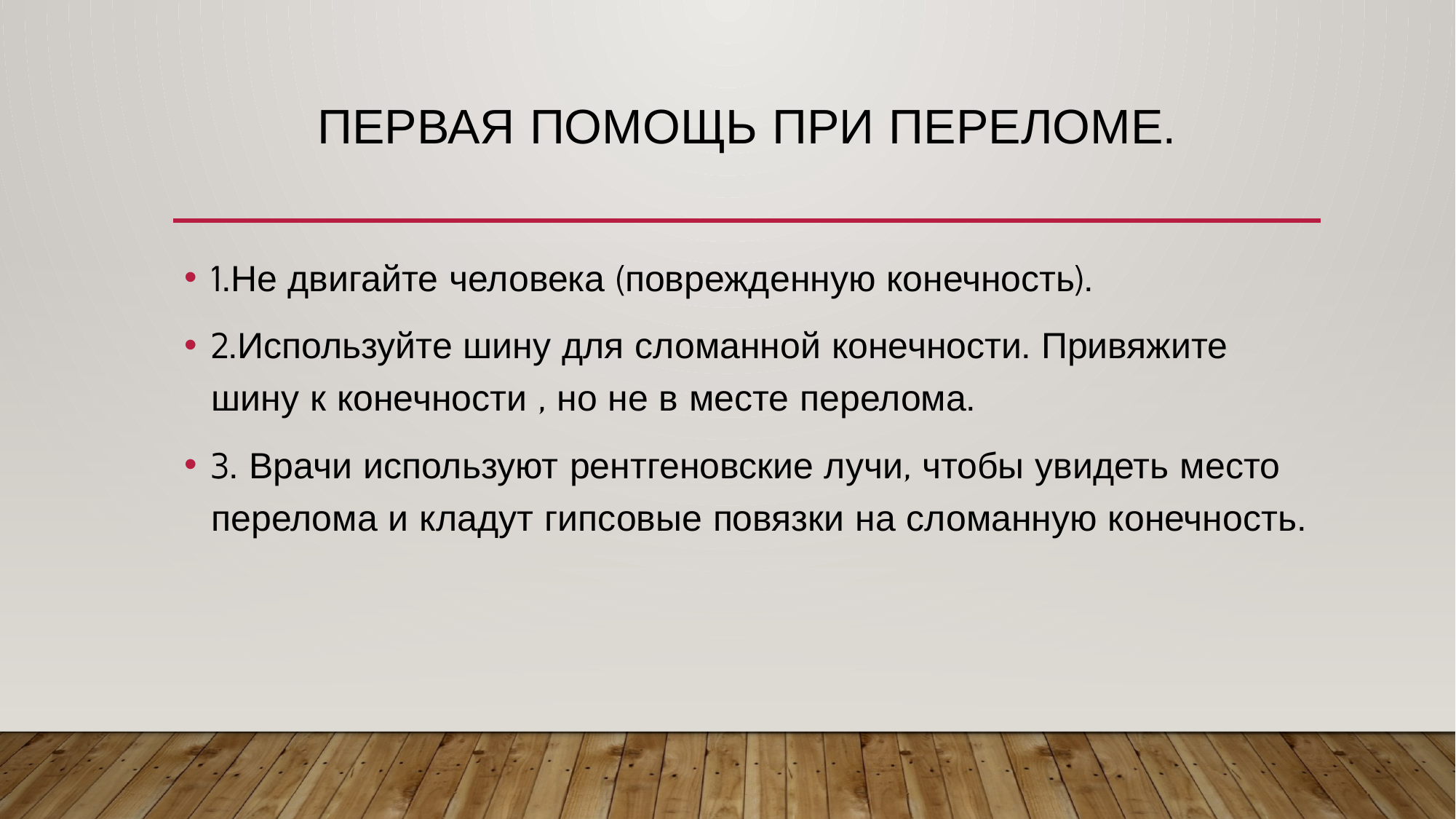

# Первая помощь при переломе.
1.Не двигайте человека (поврежденную конечность).
2.Используйте шину для сломанной конечности. Привяжите шину к конечности , но не в месте перелома.
3. Врачи используют рентгеновские лучи, чтобы увидеть место перелома и кладут гипсовые повязки на сломанную конечность.